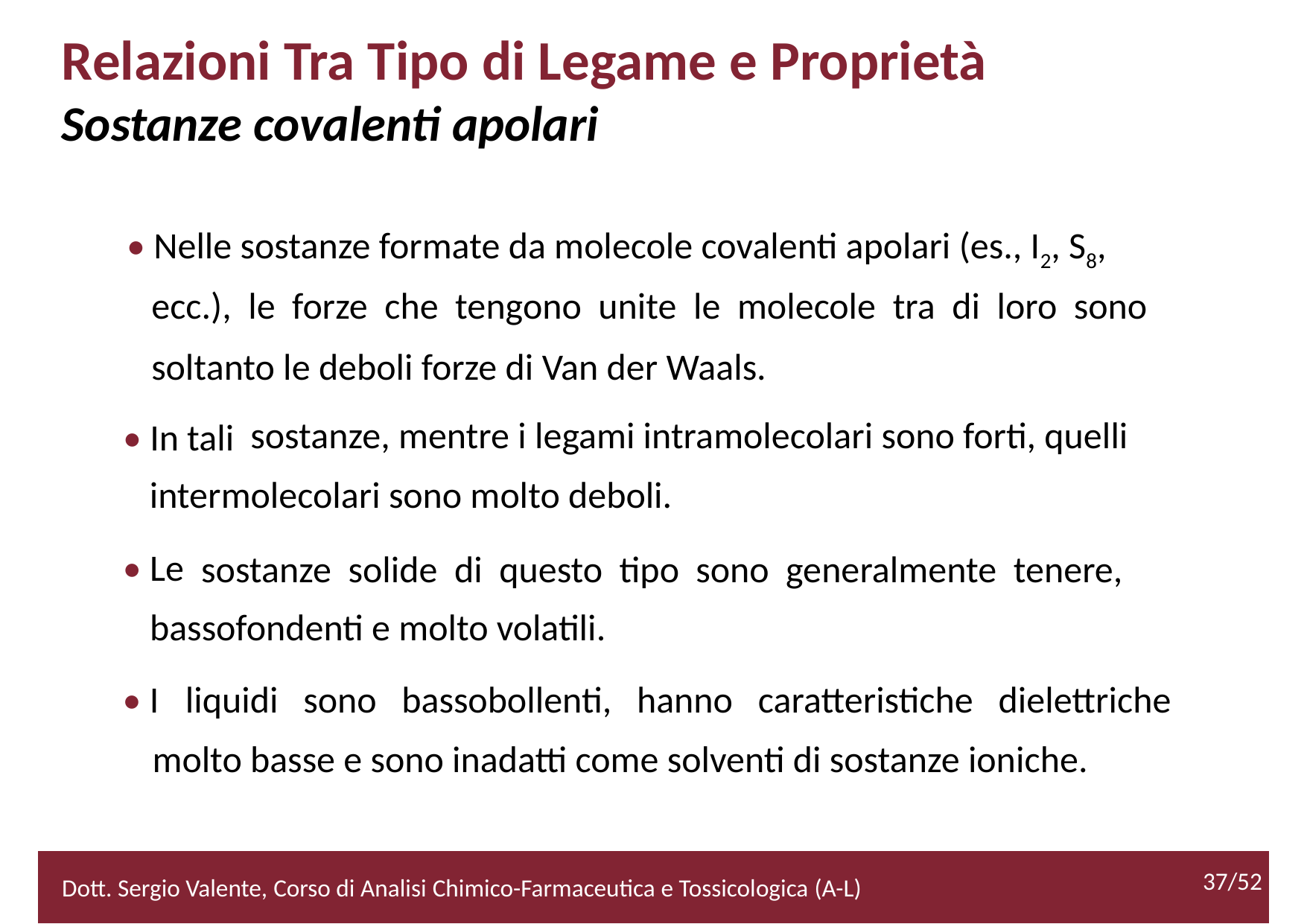

Relazioni Tra Tipo di Legame e Proprietà
Sostanze covalenti apolari
• Nelle sostanze formate da molecole covalenti apolari (es., I2, S8,

	ecc.),  le  forze  che  tengono  unite  le  molecole  tra  di  loro  sono

	soltanto le deboli forze di Van der Waals.
• In tali
sostanze, mentre i legami intramolecolari sono forti, quelli
intermolecolari sono molto deboli.
• Le
sostanze  solide  di  questo  tipo  sono  generalmente  tenere,
bassofondenti e molto volatili.
• I
liquidi   sono   bassobollenti,   hanno   caratteristiche   dielettriche
	molto basse e sono inadatti come solventi di sostanze ioniche.

37/52
Dott. Sergio Valente, Corso di Analisi Chimico-Farmaceutica e Tossicologica (A-L)